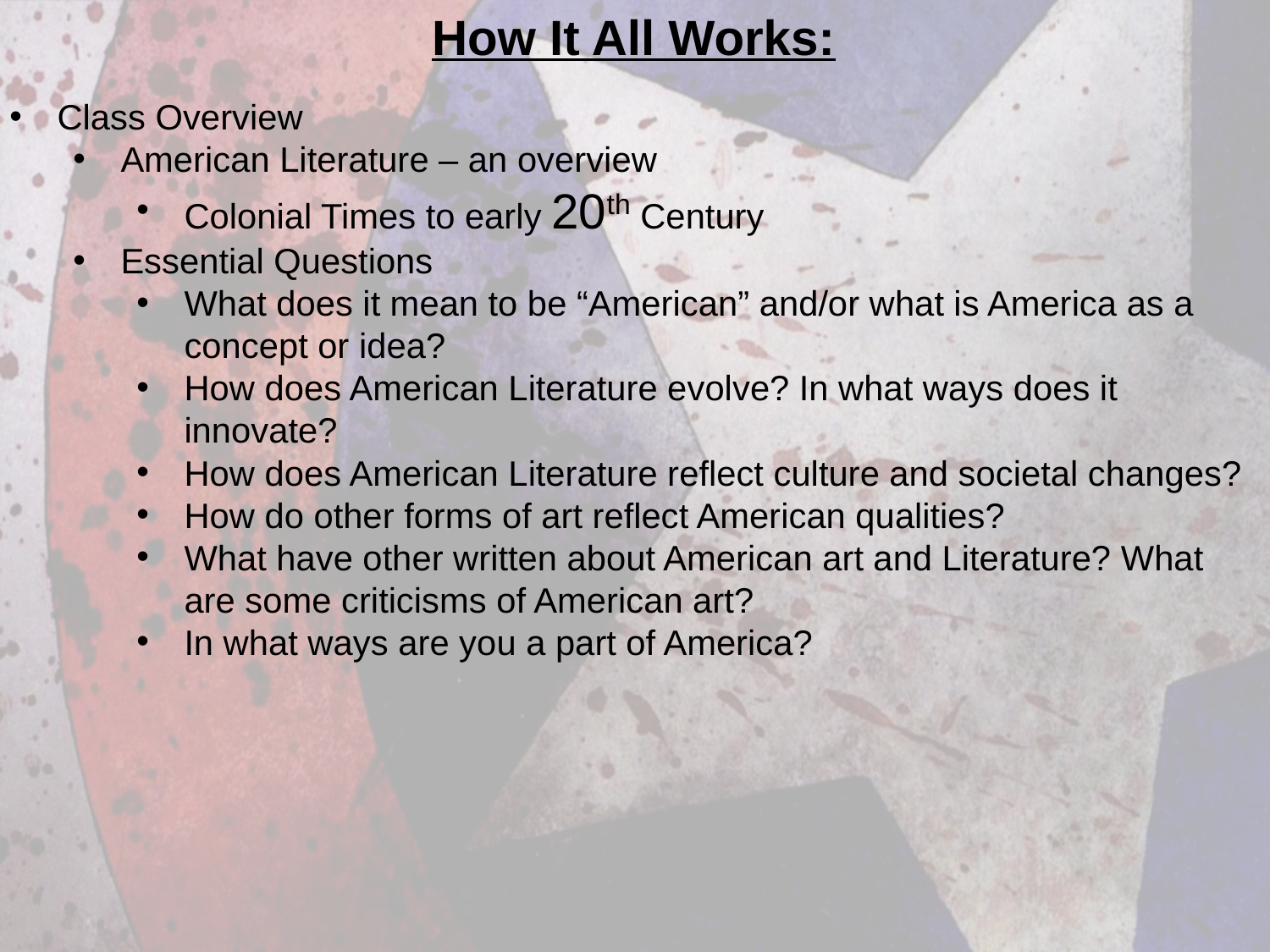

How It All Works:

Class Overview
American Literature – an overview
Colonial Times to early 20th Century
Essential Questions
What does it mean to be “American” and/or what is America as a concept or idea?
How does American Literature evolve? In what ways does it innovate?
How does American Literature reflect culture and societal changes?
How do other forms of art reflect American qualities?
What have other written about American art and Literature? What are some criticisms of American art?
In what ways are you a part of America?